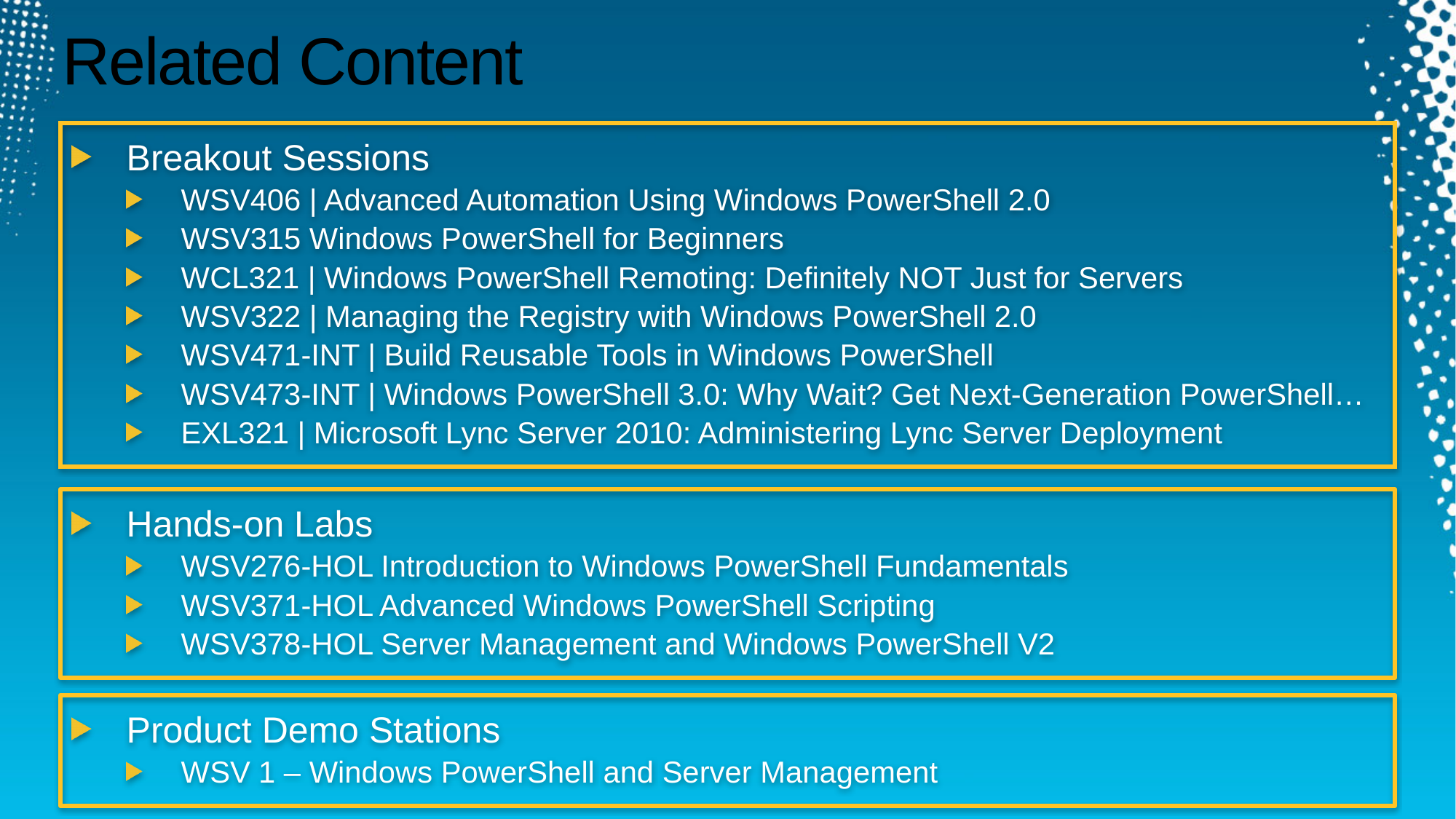

# Related Content
Breakout Sessions
WSV406 | Advanced Automation Using Windows PowerShell 2.0
WSV315 Windows PowerShell for Beginners
WCL321 | Windows PowerShell Remoting: Definitely NOT Just for Servers
WSV322 | Managing the Registry with Windows PowerShell 2.0
WSV471-INT | Build Reusable Tools in Windows PowerShell
WSV473-INT | Windows PowerShell 3.0: Why Wait? Get Next-Generation PowerShell…
EXL321 | Microsoft Lync Server 2010: Administering Lync Server Deployment
Hands-on Labs
WSV276-HOL Introduction to Windows PowerShell Fundamentals
WSV371-HOL Advanced Windows PowerShell Scripting
WSV378-HOL Server Management and Windows PowerShell V2
Product Demo Stations
WSV 1 – Windows PowerShell and Server Management